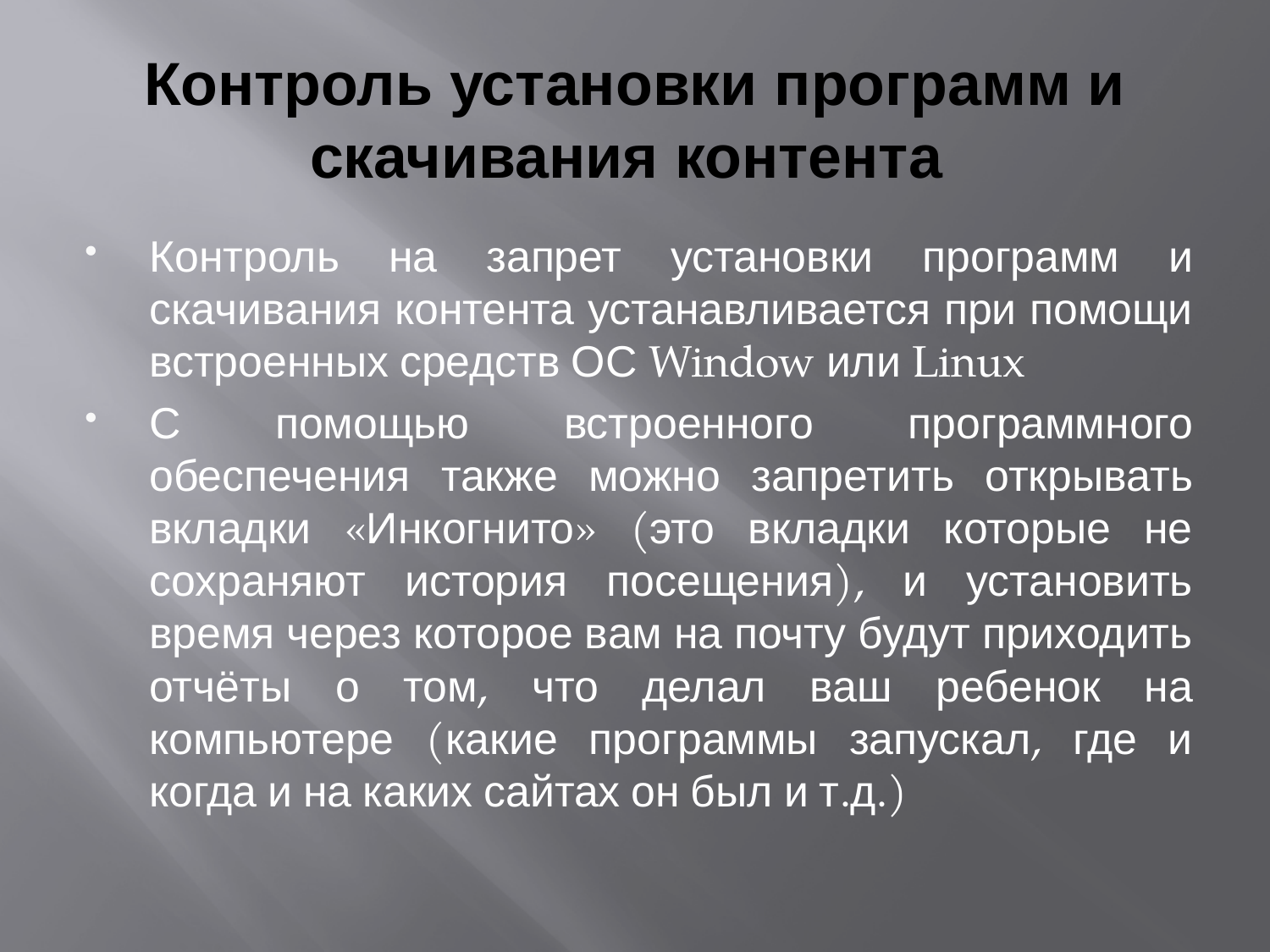

# Контроль установки программ и скачивания контента
Контроль на запрет установки программ и скачивания контента устанавливается при помощи встроенных средств ОС Window или Linux
С помощью встроенного программного обеспечения также можно запретить открывать вкладки «Инкогнито» (это вкладки которые не сохраняют история посещения), и установить время через которое вам на почту будут приходить отчёты о том, что делал ваш ребенок на компьютере (какие программы запускал, где и когда и на каких сайтах он был и т.д.)